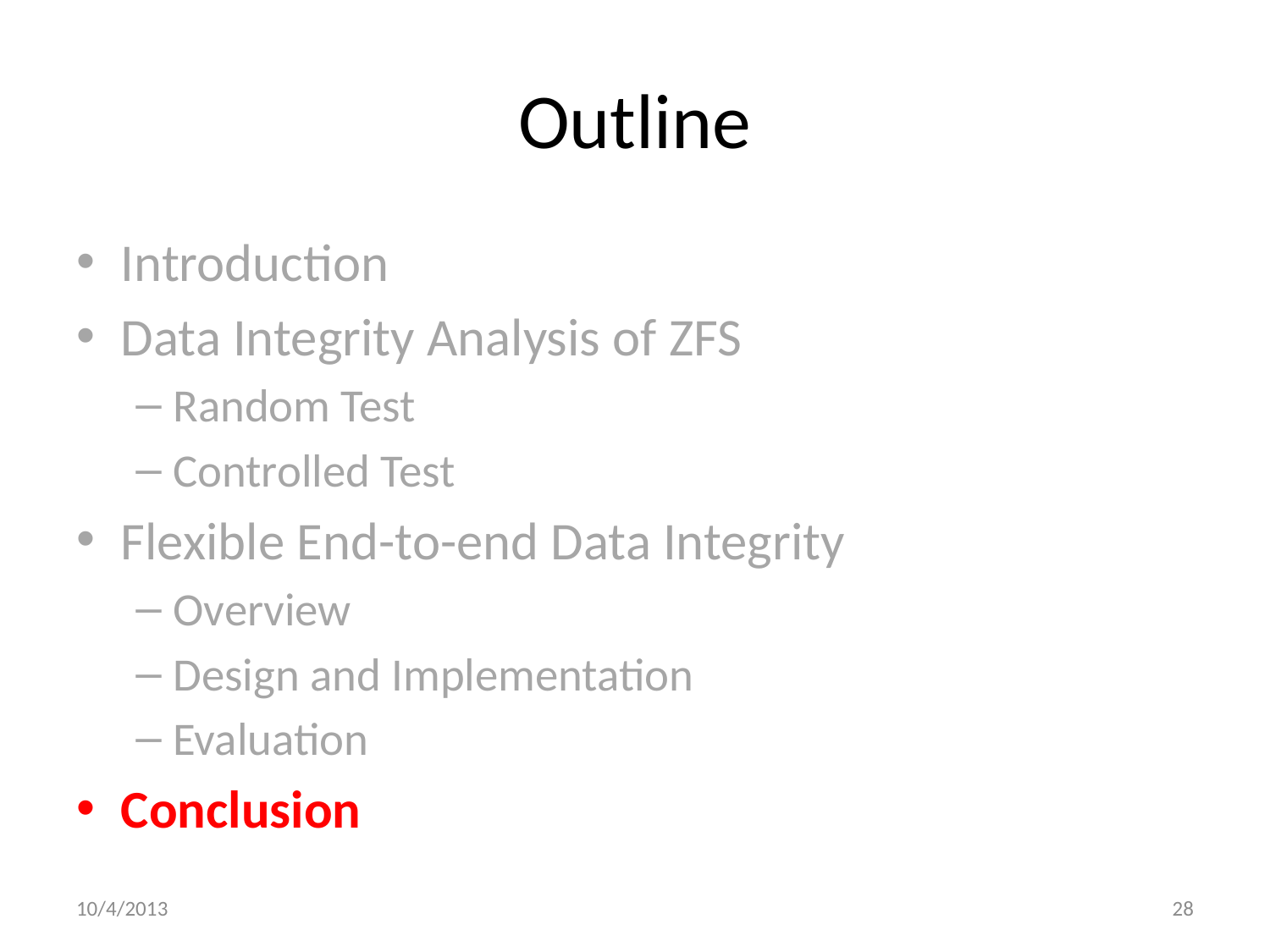

# Outline
Introduction
Data Integrity Analysis of ZFS
Random Test
Controlled Test
Flexible End-to-end Data Integrity
Overview
Design and Implementation
Evaluation
Conclusion

10/4/2013
28